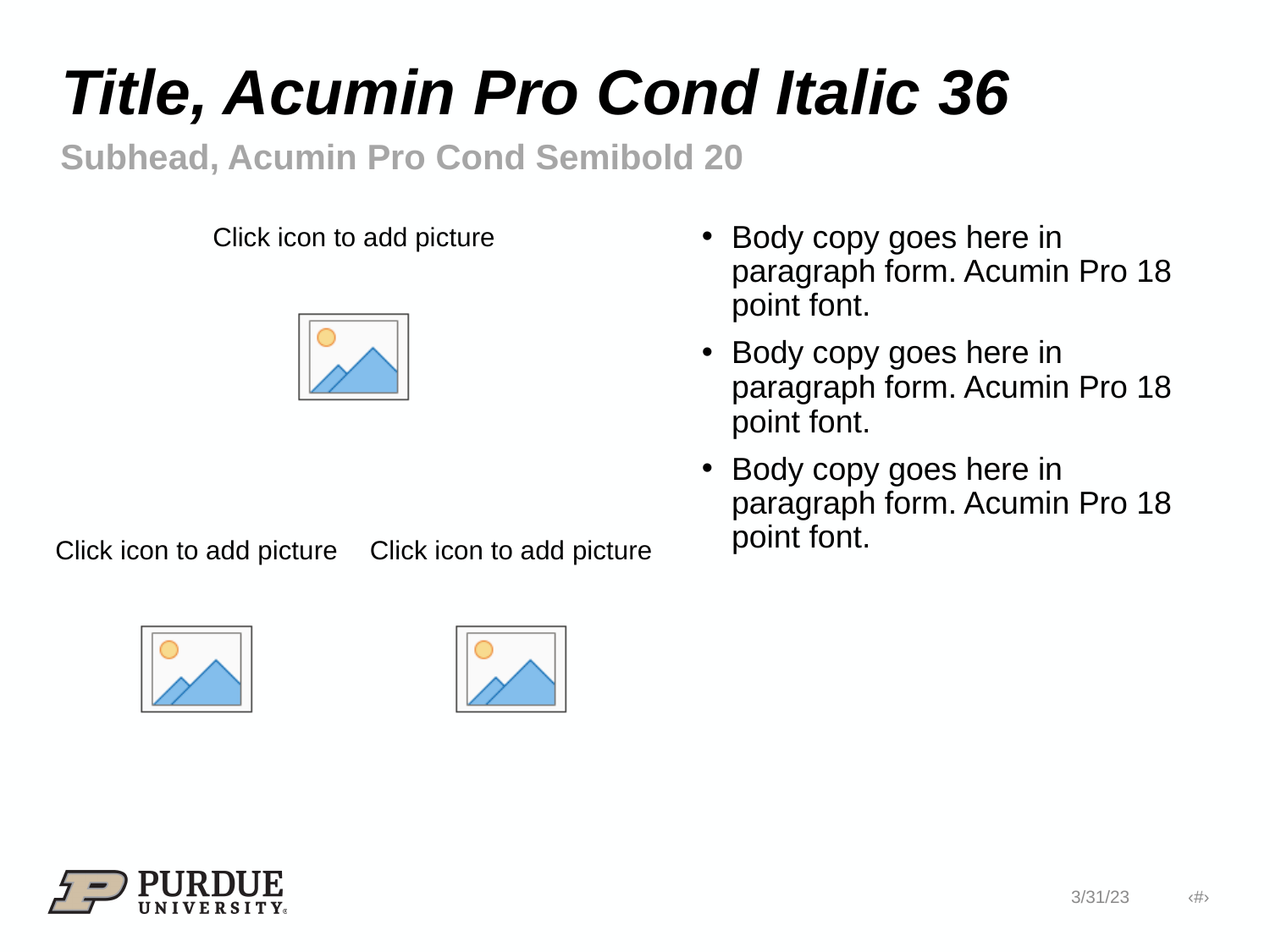

# Title, Acumin Pro Cond Italic 36
Subhead, Acumin Pro Cond Semibold 20
Body copy goes here in paragraph form. Acumin Pro 18 point font.
Body copy goes here in paragraph form. Acumin Pro 18 point font.
Body copy goes here in paragraph form. Acumin Pro 18 point font.

3/31/23            ‹#›